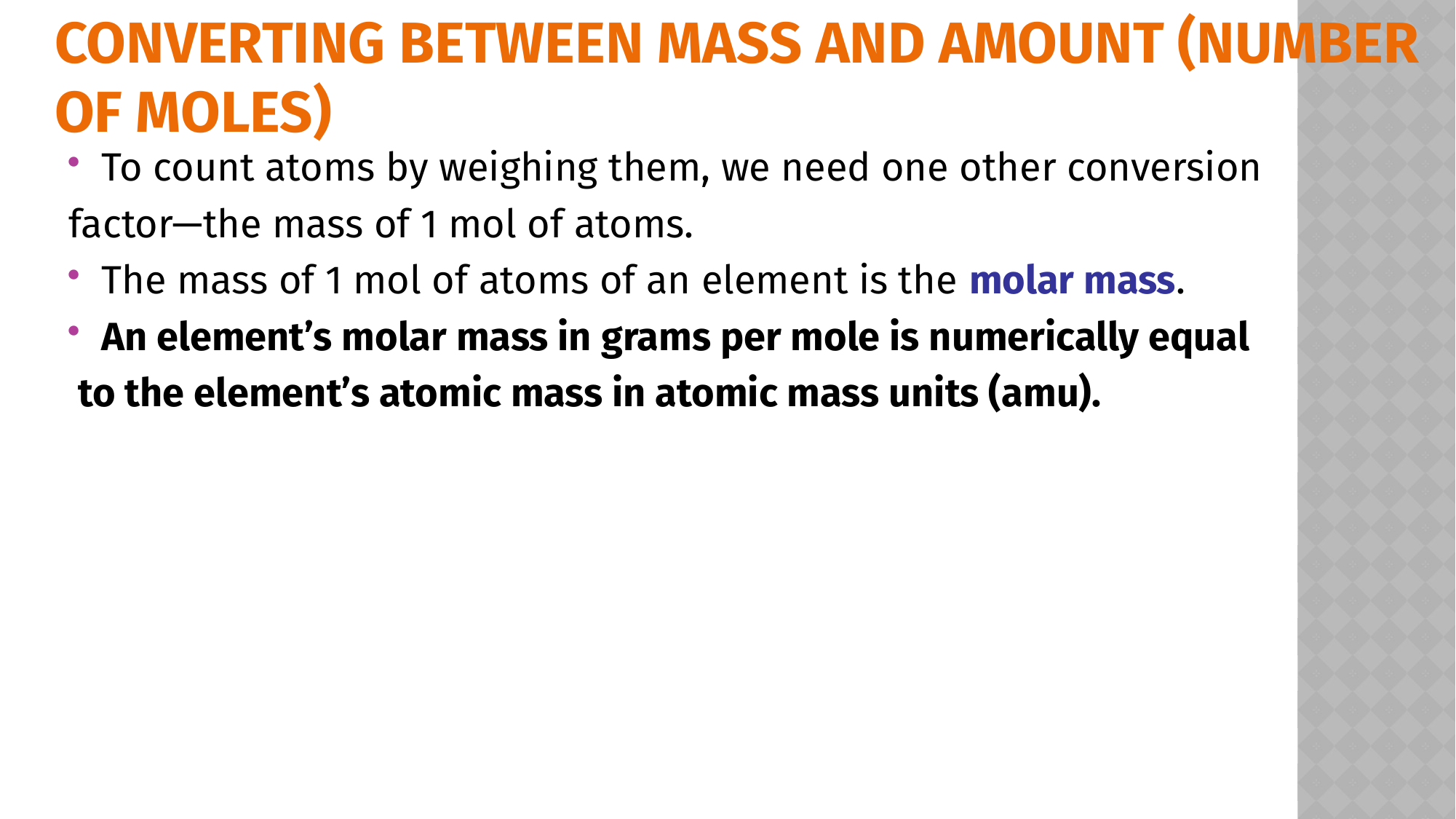

# Converting between Mass and Amount (Number of Moles)
To count atoms by weighing them, we need one other conversion
factor—the mass of 1 mol of atoms.
The mass of 1 mol of atoms of an element is the molar mass.
An element’s molar mass in grams per mole is numerically equal
 to the element’s atomic mass in atomic mass units (amu).